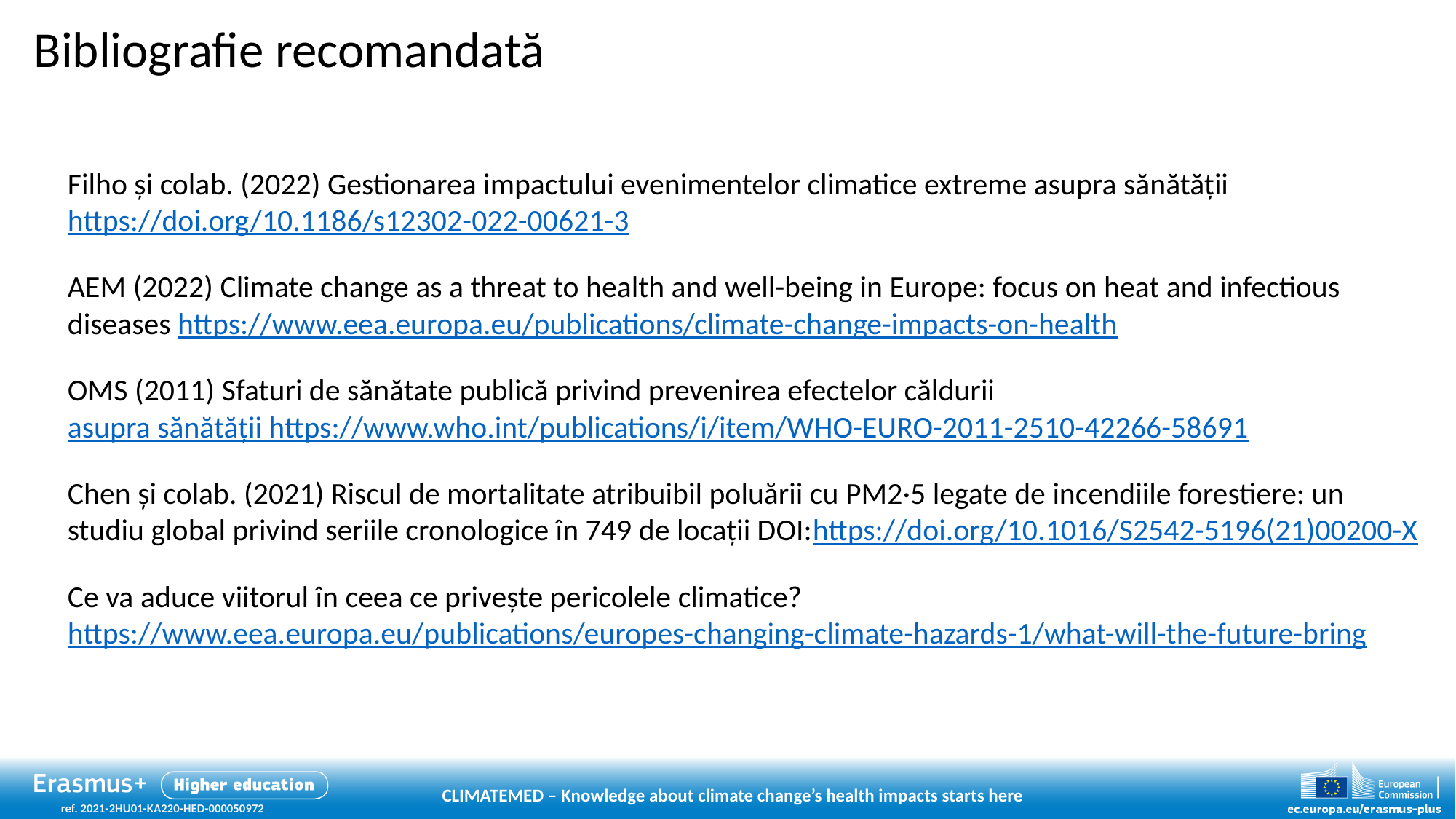

# Bibliografie recomandată
Filho și colab. (2022) Gestionarea impactului evenimentelor climatice extreme asupra sănătății https://doi.org/10.1186/s12302-022-00621-3
AEM (2022) Climate change as a threat to health and well-being in Europe: focus on heat and infectious diseases https://www.eea.europa.eu/publications/climate-change-impacts-on-health
OMS (2011) Sfaturi de sănătate publică privind prevenirea efectelor căldurii asupra sănătății https://www.who.int/publications/i/item/WHO-EURO-2011-2510-42266-58691
Chen și colab. (2021) Riscul de mortalitate atribuibil poluării cu PM2·5 legate de incendiile forestiere: un studiu global privind seriile cronologice în 749 de locații DOI:https://doi.org/10.1016/S2542-5196(21)00200-X
Ce va aduce viitorul în ceea ce privește pericolele climatice? https://www.eea.europa.eu/publications/europes-changing-climate-hazards-1/what-will-the-future-bring